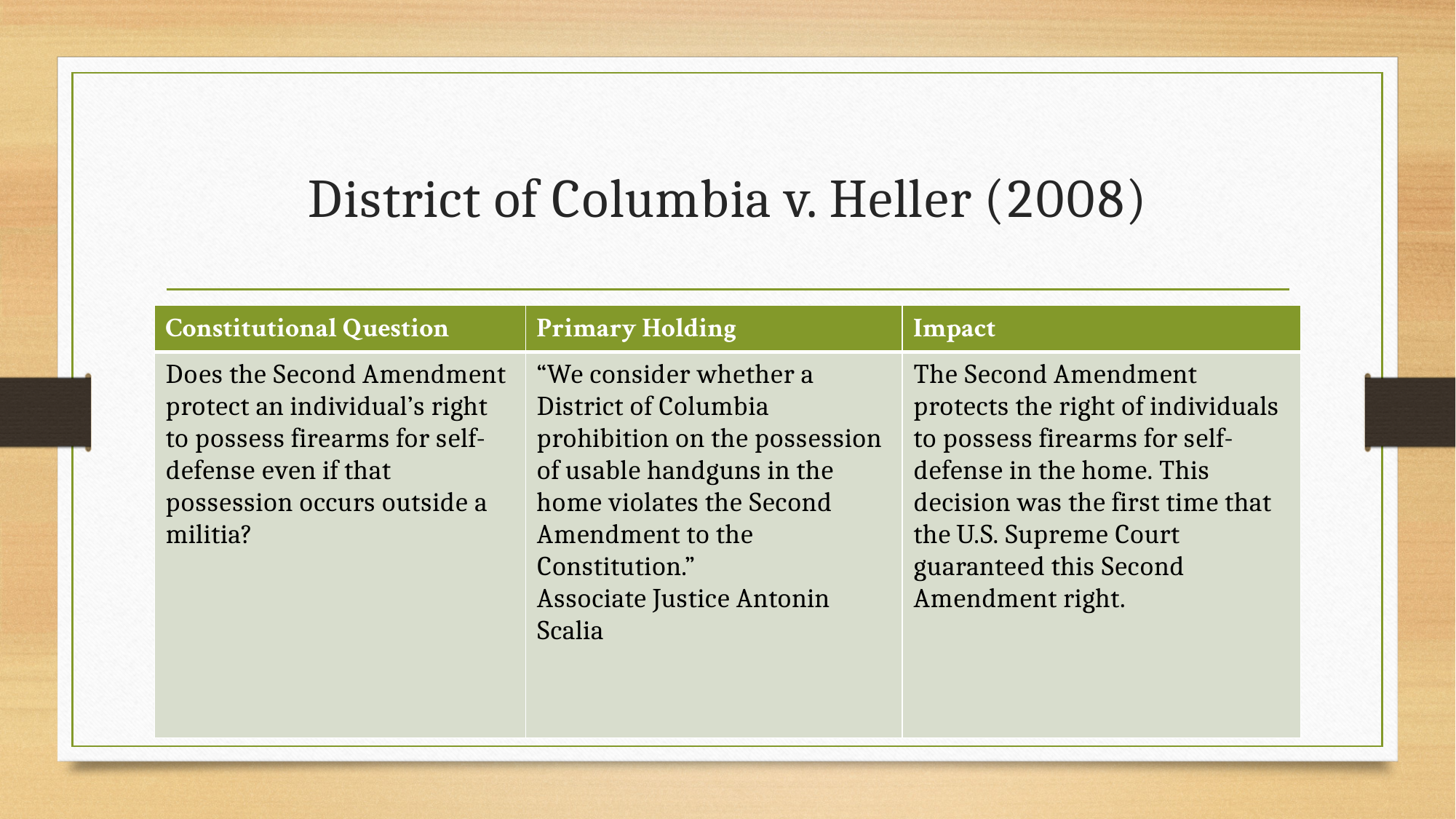

# District of Columbia v. Heller (2008)
| Constitutional Question | Primary Holding | Impact |
| --- | --- | --- |
| Does the Second Amendment protect an individual’s right to possess firearms for self-defense even if that possession occurs outside a militia? | “We consider whether a District of Columbia prohibition on the possession of usable handguns in the home violates the Second Amendment to the Constitution.” Associate Justice Antonin Scalia | The Second Amendment protects the right of individuals to possess firearms for self-defense in the home. This decision was the first time that the U.S. Supreme Court guaranteed this Second Amendment right. |